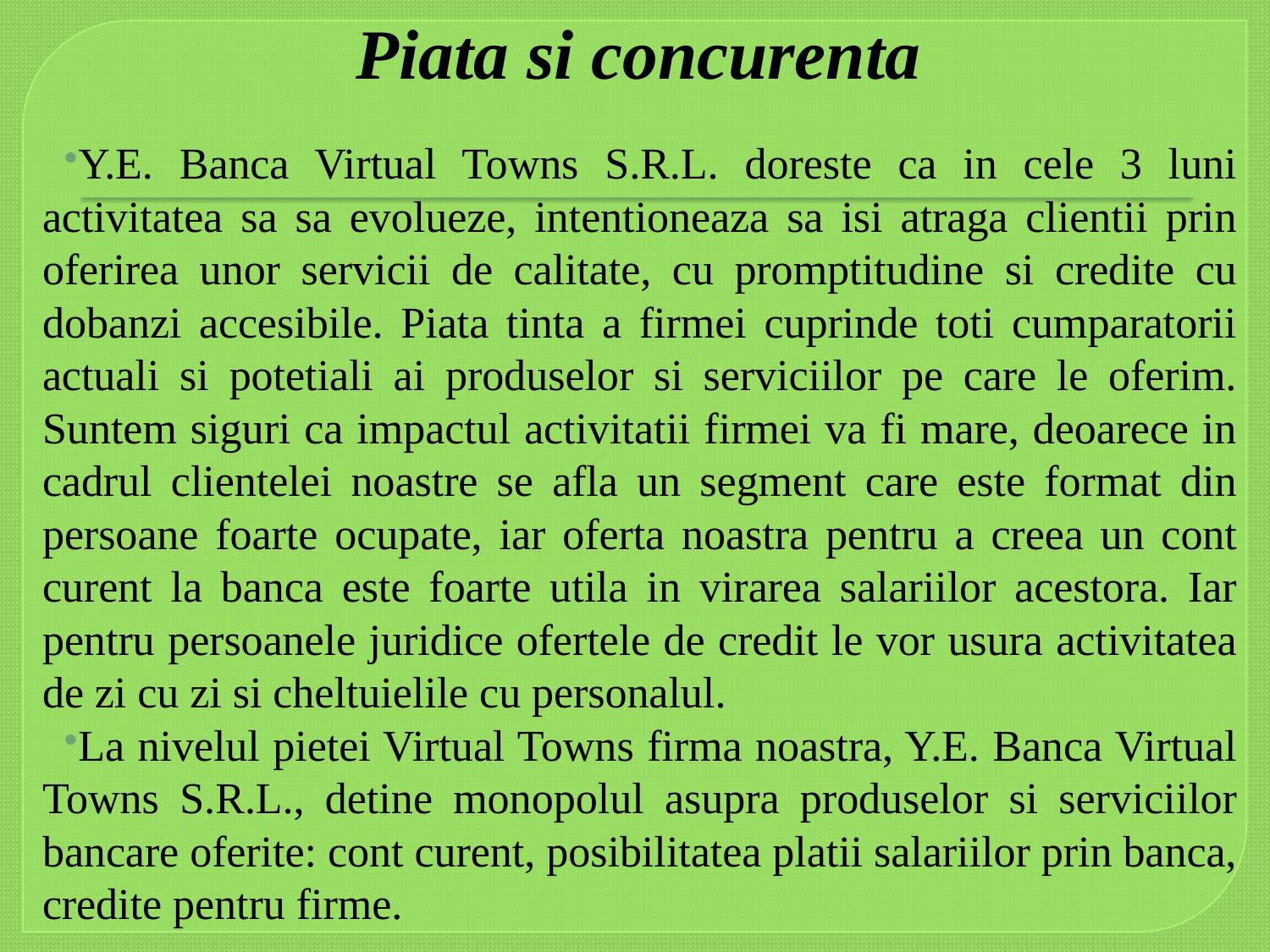

# Piata si concurenta
Y.E. Banca Virtual Towns S.R.L. doreste ca in cele 3 luni activitatea sa sa evolueze, intentioneaza sa isi atraga clientii prin oferirea unor servicii de calitate, cu promptitudine si credite cu dobanzi accesibile. Piata tinta a firmei cuprinde toti cumparatorii actuali si potetiali ai produselor si serviciilor pe care le oferim. Suntem siguri ca impactul activitatii firmei va fi mare, deoarece in cadrul clientelei noastre se afla un segment care este format din persoane foarte ocupate, iar oferta noastra pentru a creea un cont curent la banca este foarte utila in virarea salariilor acestora. Iar pentru persoanele juridice ofertele de credit le vor usura activitatea de zi cu zi si cheltuielile cu personalul.
La nivelul pietei Virtual Towns firma noastra, Y.E. Banca Virtual Towns S.R.L., detine monopolul asupra produselor si serviciilor bancare oferite: cont curent, posibilitatea platii salariilor prin banca, credite pentru firme.